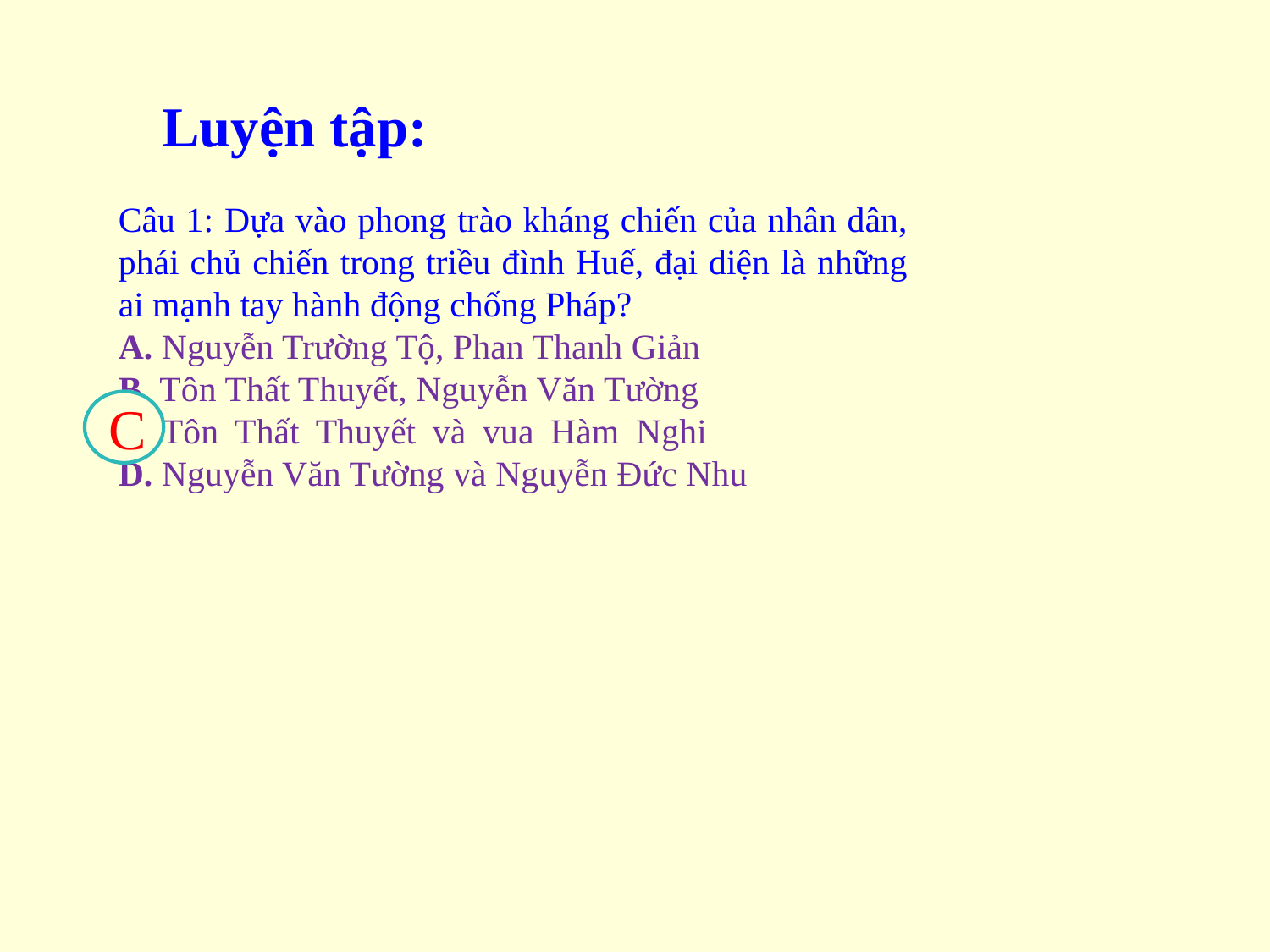

Luyện tập:
Câu 1: Dựa vào phong trào kháng chiến của nhân dân, phái chủ chiến trong triều đình Huế, đại diện là những ai mạnh tay hành động chống Pháp?
A. Nguyễn Trường Tộ, Phan Thanh Giản
B. Tôn Thất Thuyết, Nguyễn Văn Tường
C. Tôn Thất Thuyết và vua Hàm Nghi             D. Nguyễn Văn Tường và Nguyễn Đức Nhu
C